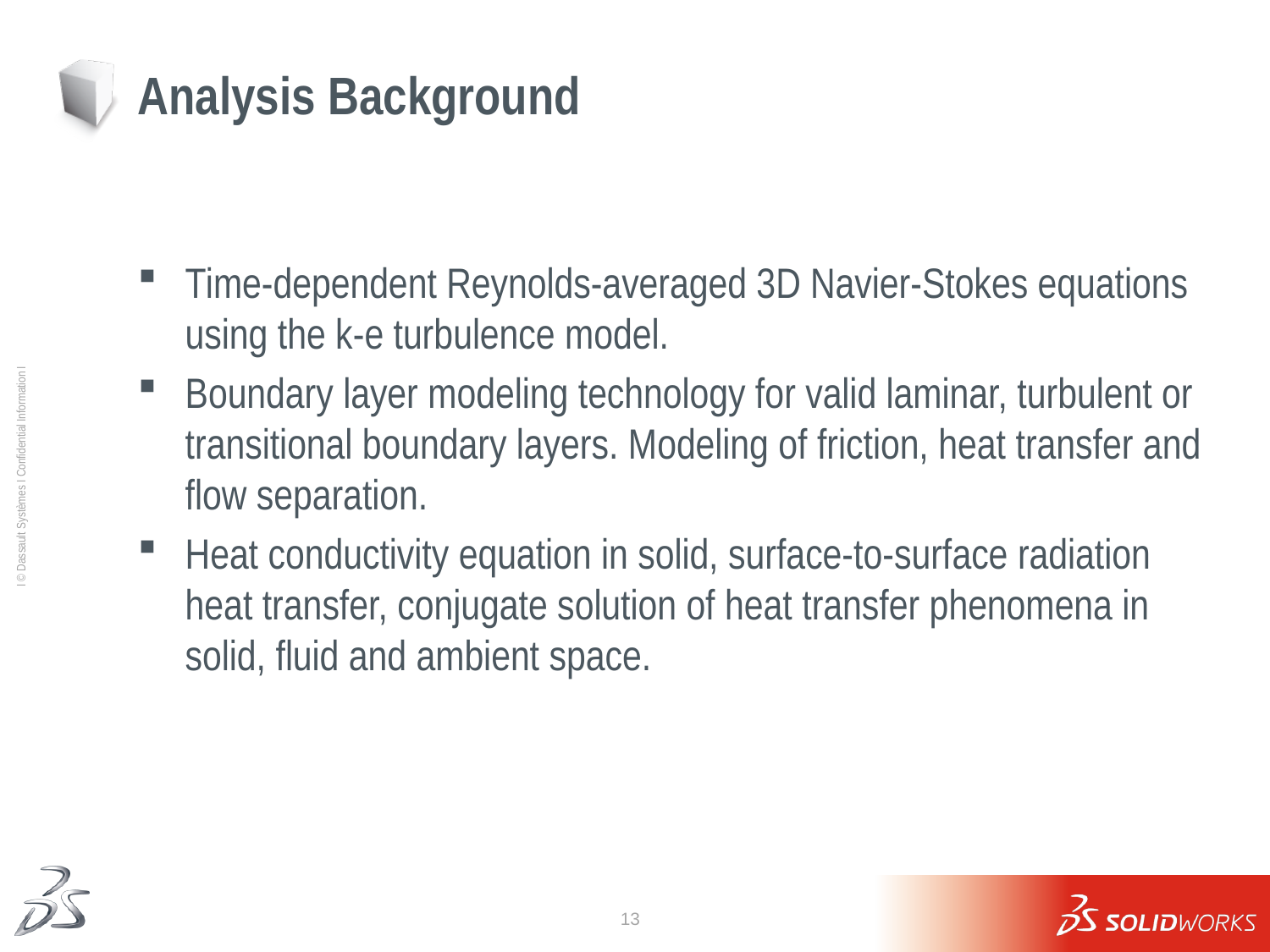

# Analysis Background
Time-dependent Reynolds-averaged 3D Navier-Stokes equations using the k-e turbulence model.
Boundary layer modeling technology for valid laminar, turbulent or transitional boundary layers. Modeling of friction, heat transfer and flow separation.
Heat conductivity equation in solid, surface-to-surface radiation heat transfer, conjugate solution of heat transfer phenomena in solid, fluid and ambient space.